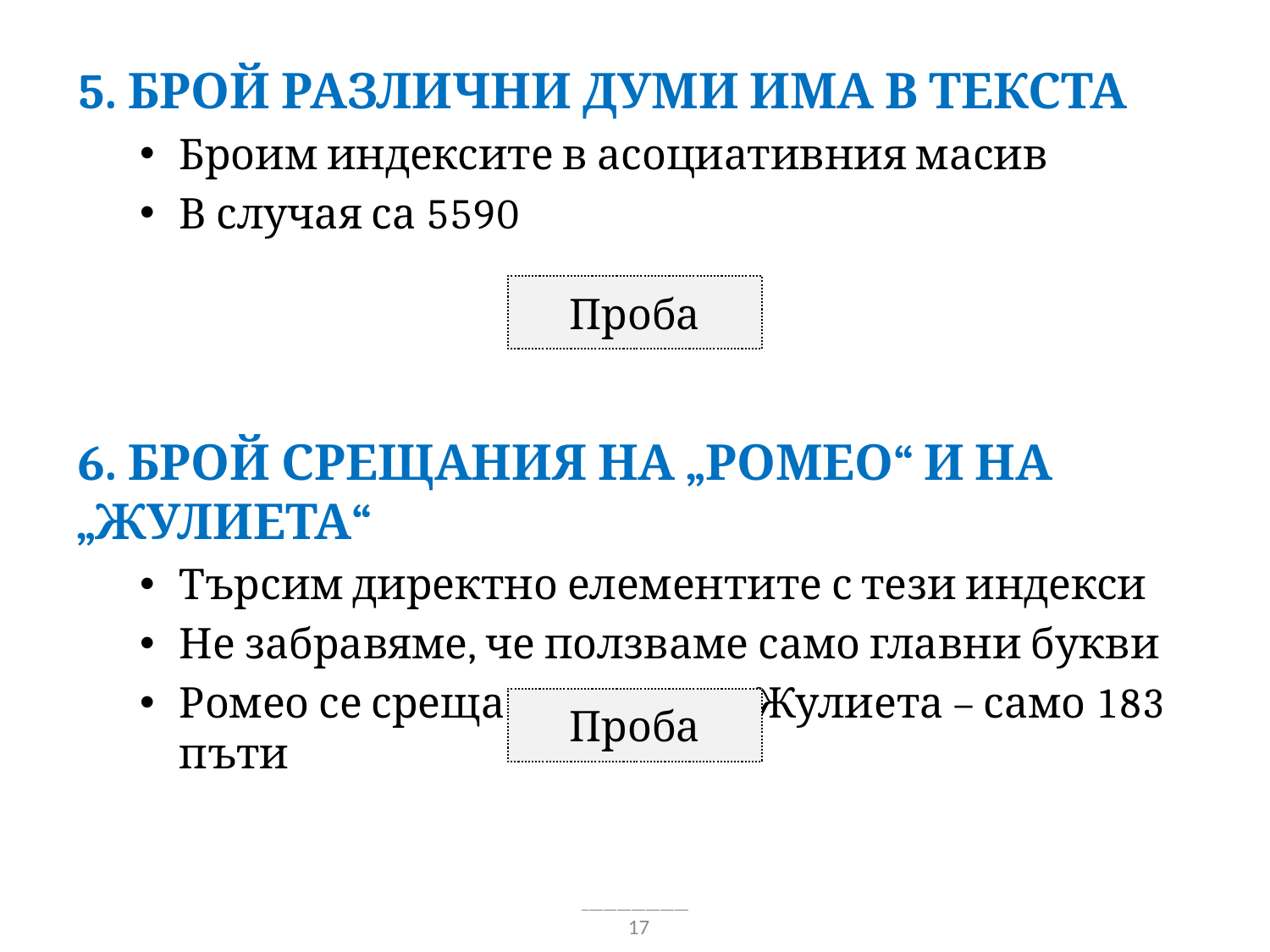

5. Брой различни думи има в текста
Броим индексите в асоциативния масив
В случая са 5590

6. Брой срещания на „Ромео“ и на „Жулиета“
Търсим директно елементите с тези индекси
Не забравяме, че ползваме само главни букви
Ромео се среща 296 пъти, а Жулиета – само 183 пъти
Проба
Проба
17